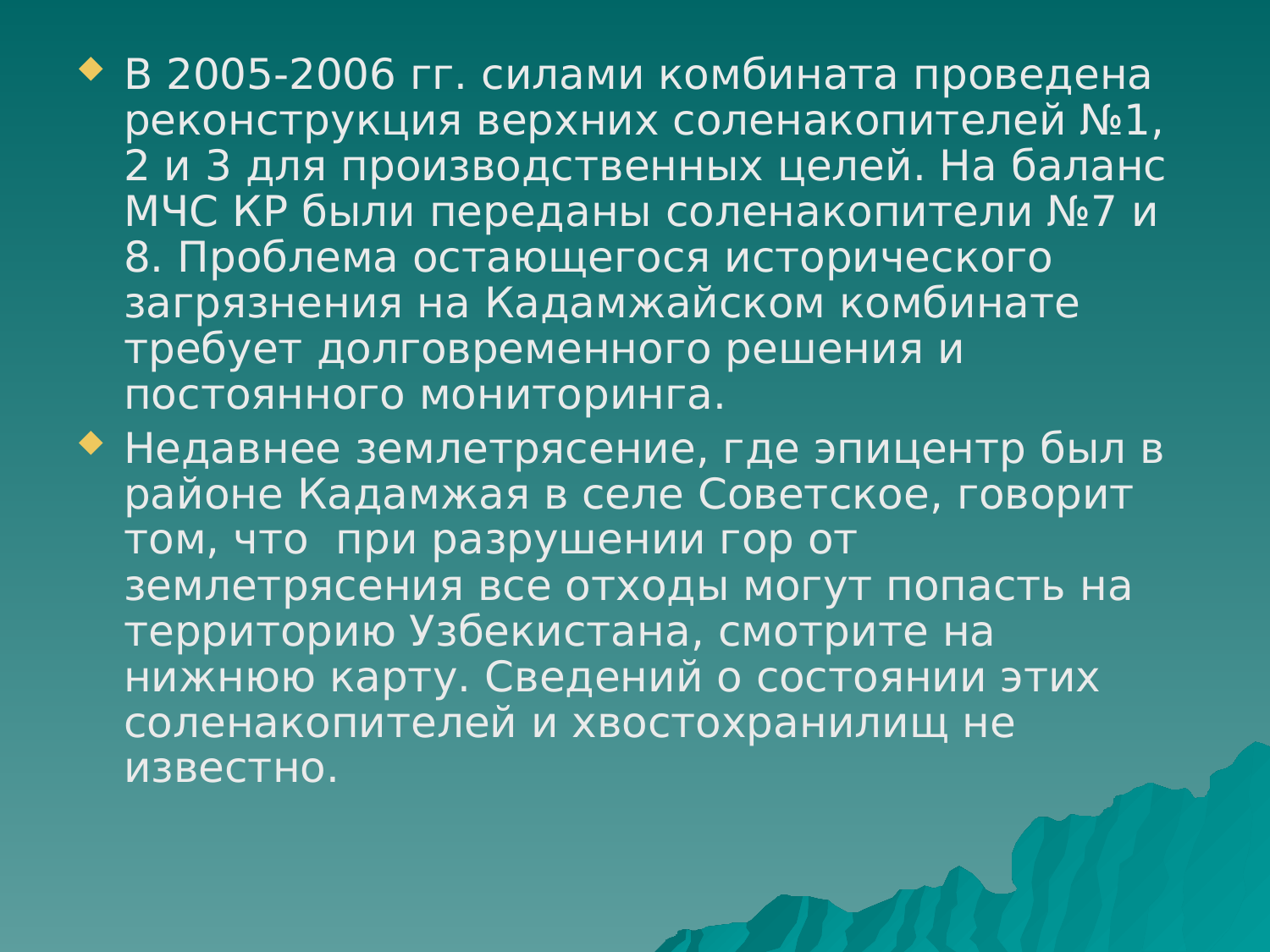

В 2005-2006 гг. силами комбината проведена реконструкция верхних соленакопителей №1, 2 и 3 для производственных целей. На баланс МЧС КР были переданы соленакопители №7 и 8. Проблема остающегося исторического загрязнения на Кадамжайском комбинате требует долговременного решения и постоянного мониторинга.
Недавнее землетрясение, где эпицентр был в районе Кадамжая в селе Советское, говорит том, что  при разрушении гор от землетрясения все отходы могут попасть на территорию Узбекистана, смотрите на нижнюю карту. Сведений о состоянии этих соленакопителей и хвостохранилищ не известно.